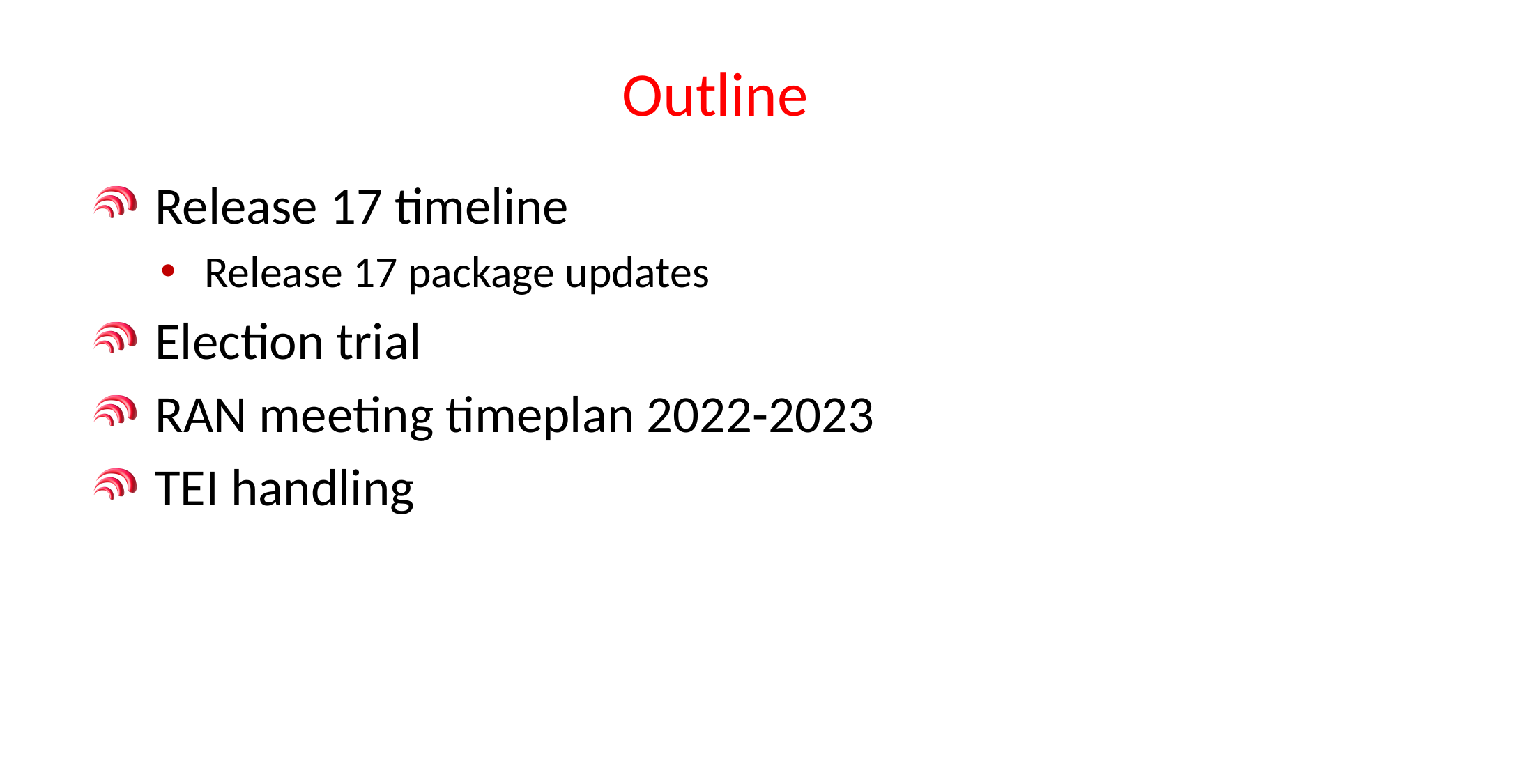

# Outline
 Release 17 timeline
Release 17 package updates
 Election trial
 RAN meeting timeplan 2022-2023
 TEI handling